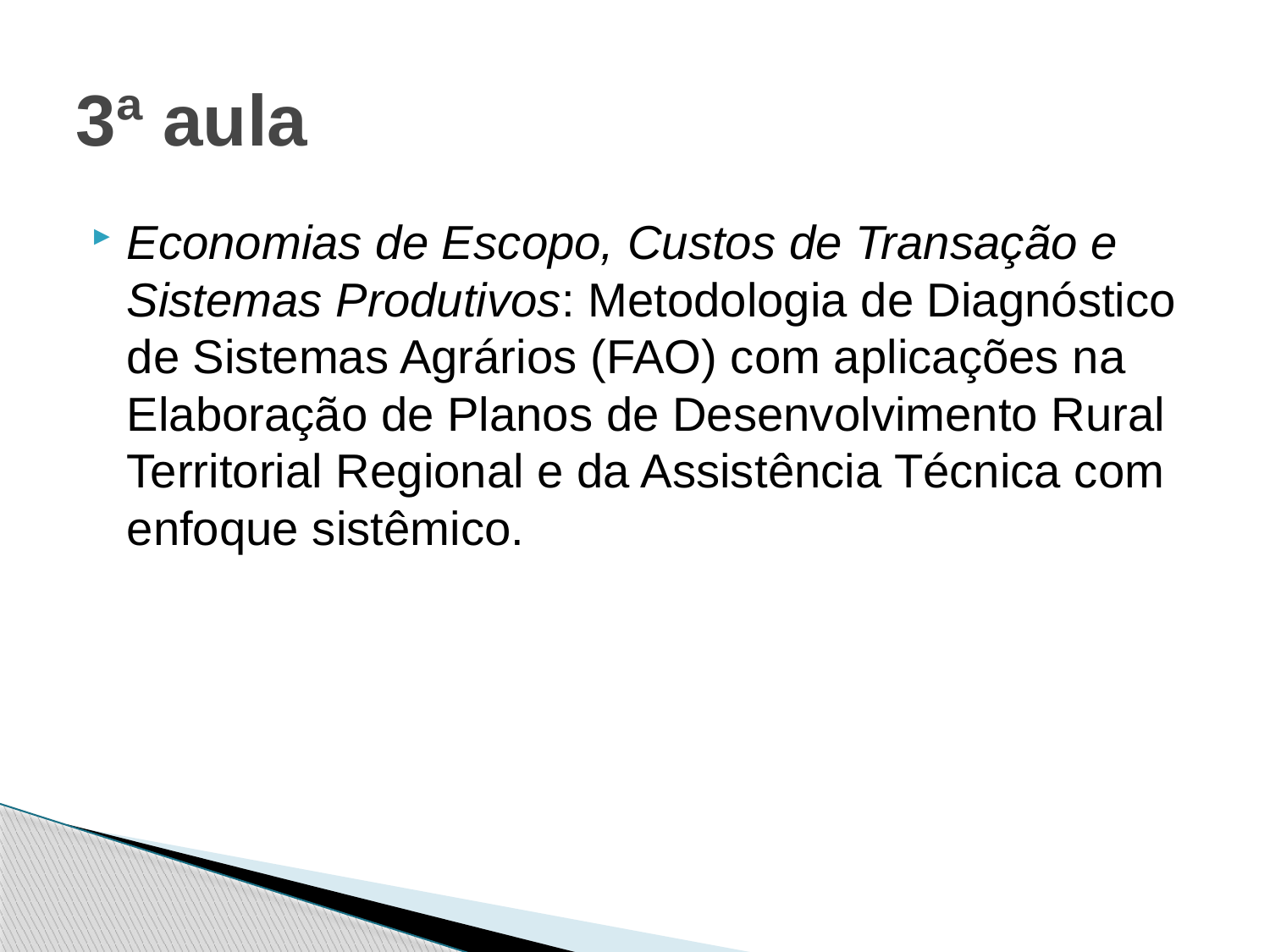

# 3ª aula
Economias de Escopo, Custos de Transação e Sistemas Produtivos: Metodologia de Diagnóstico de Sistemas Agrários (FAO) com aplicações na Elaboração de Planos de Desenvolvimento Rural Territorial Regional e da Assistência Técnica com enfoque sistêmico.